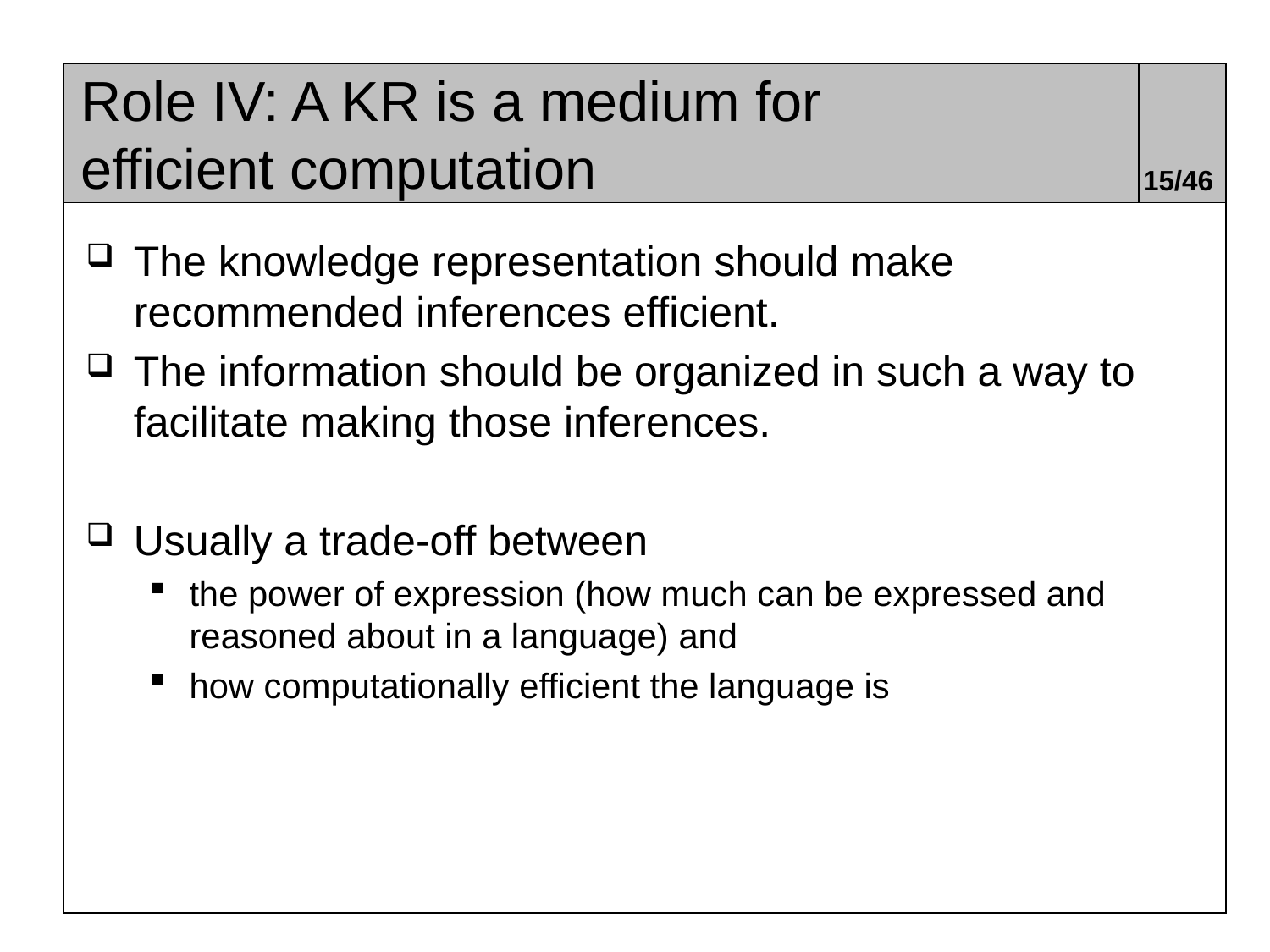

# Role IV: A KR is a medium for efficient computation
15/46
The knowledge representation should make recommended inferences efficient.
The information should be organized in such a way to facilitate making those inferences.

Usually a trade-off between
the power of expression (how much can be expressed and reasoned about in a language) and
how computationally efficient the language is